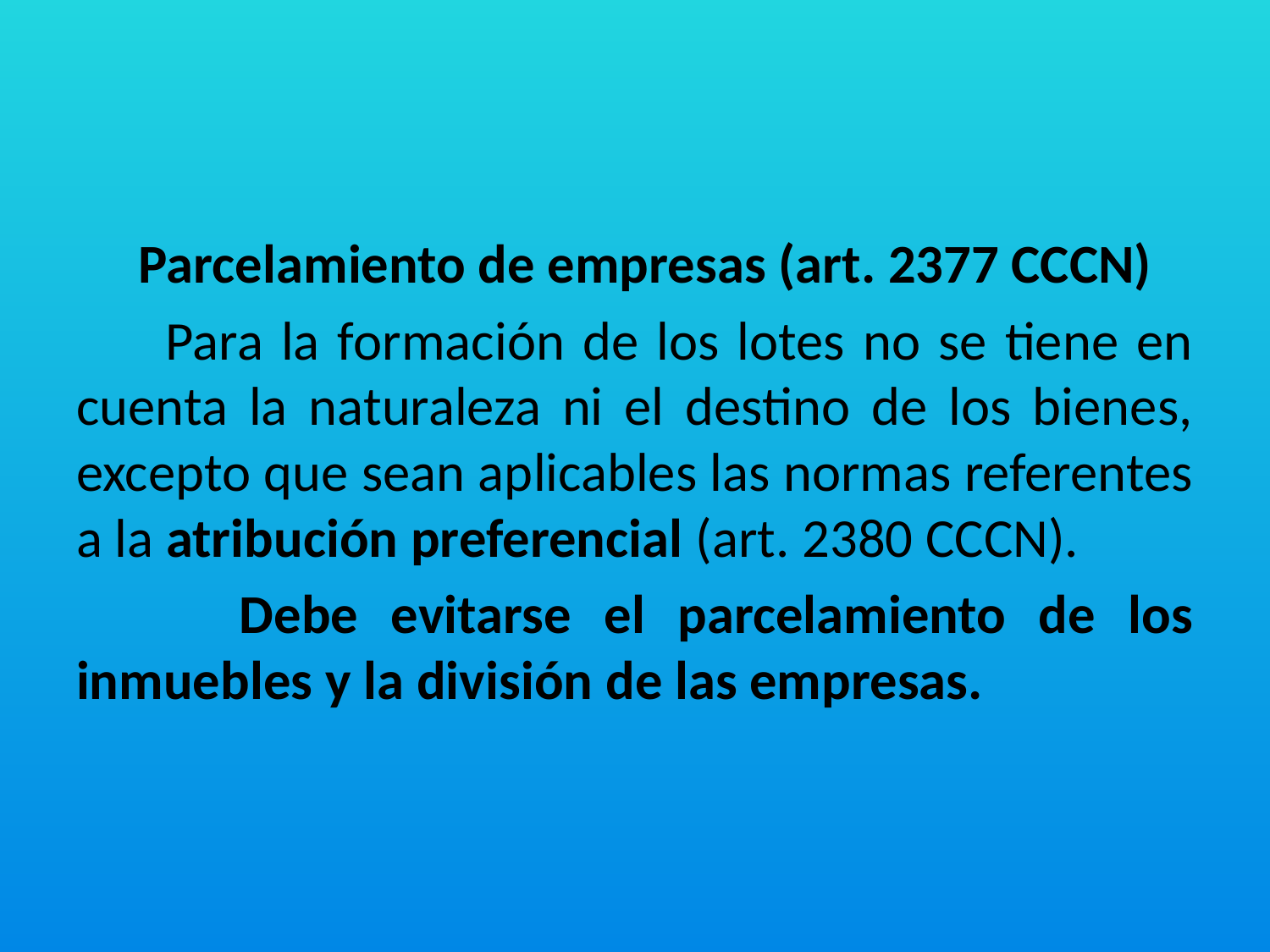

#
     Parcelamiento de empresas (art. 2377 CCCN)
     Para la formación de los lotes no se tiene en cuenta la naturaleza ni el destino de los bienes, excepto que sean aplicables las normas referentes a la atribución preferencial (art. 2380 CCCN).
     Debe evitarse el parcelamiento de los inmuebles y la división de las empresas.